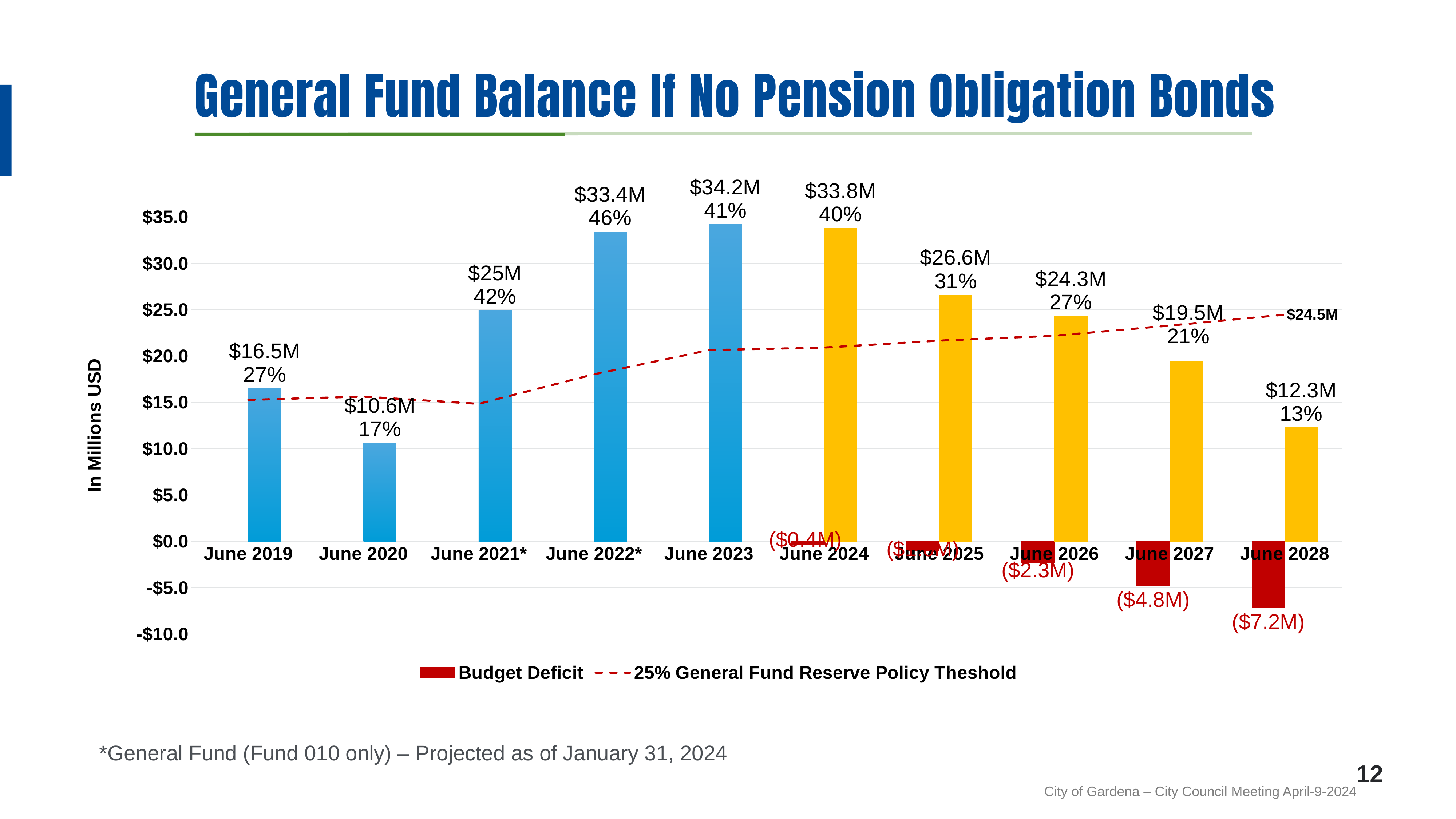

General Fund Balance If No Pension Obligation Bonds

### Chart: Title

| Category | Budget Deficit | Fund Balance | 25% General Fund Reserve Policy Theshold |
|---|---|---|---|
| June 2019 | None | 16.5 | 15.277777777777777 |
| June 2020 | None | 10.63 | 15.632352941176471 |
| June 2021* | None | 24.95 | 14.851190476190476 |
| June 2022* | None | 33.4 | 18.0335 |
| June 2023 | None | 34.2 | 20.65 |
| June 2024 | -0.37 | 33.8 | 20.925 |
| June 2025 | -1.0 | 26.6 | 21.675 |
| June 2026 | -2.3 | 24.3 | 22.2 |
| June 2027 | -4.8 | 19.5 | 23.3 |
| June 2028 | -7.2 | 12.3 | 24.475 |
*General Fund (Fund 010 only) – Projected as of January 31, 2024
12
City of Gardena – City Council Meeting April-9-2024